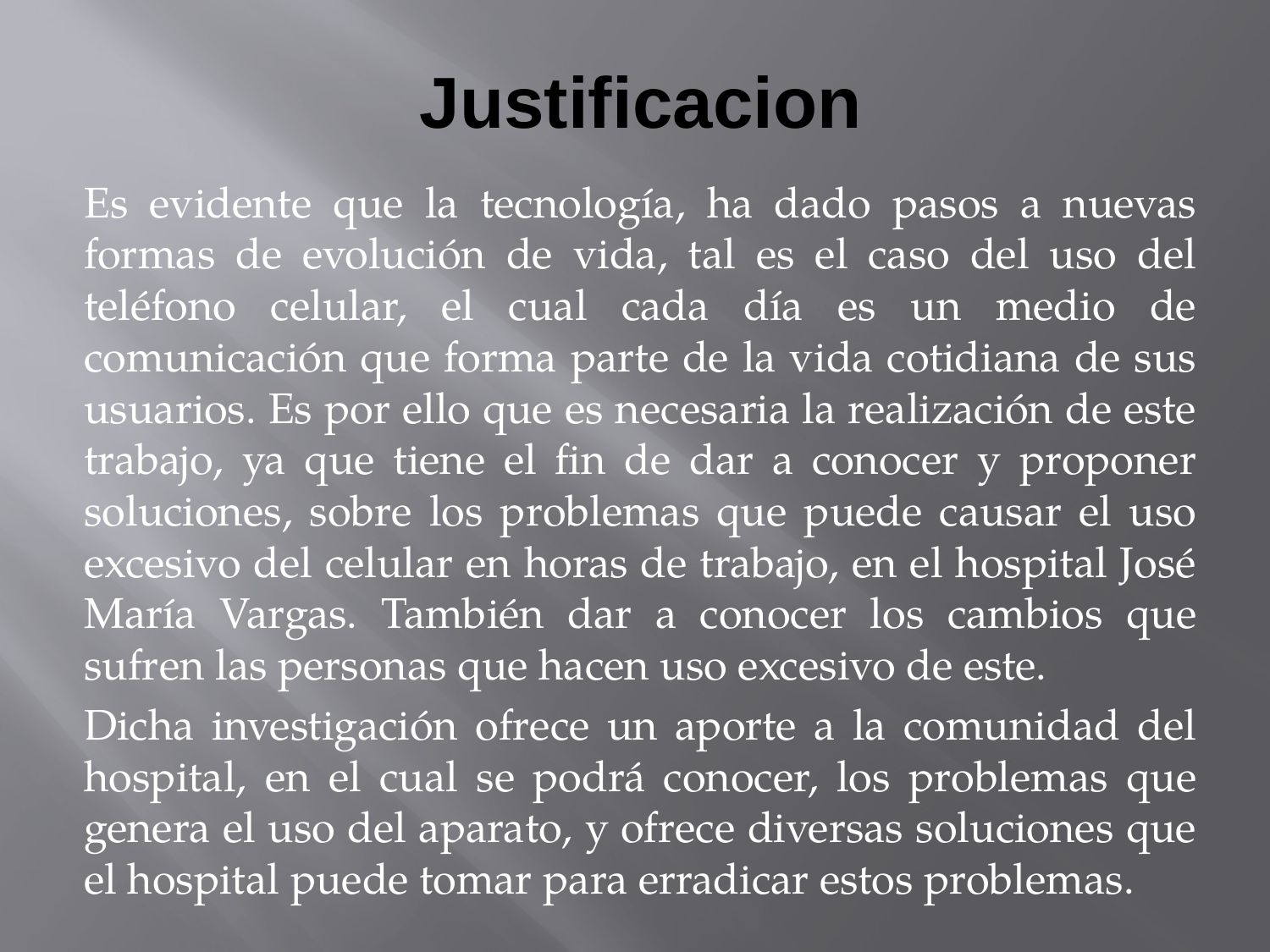

# Justificacion
	Es evidente que la tecnología, ha dado pasos a nuevas formas de evolución de vida, tal es el caso del uso del teléfono celular, el cual cada día es un medio de comunicación que forma parte de la vida cotidiana de sus usuarios. Es por ello que es necesaria la realización de este trabajo, ya que tiene el fin de dar a conocer y proponer soluciones, sobre los problemas que puede causar el uso excesivo del celular en horas de trabajo, en el hospital José María Vargas. También dar a conocer los cambios que sufren las personas que hacen uso excesivo de este.
	Dicha investigación ofrece un aporte a la comunidad del hospital, en el cual se podrá conocer, los problemas que genera el uso del aparato, y ofrece diversas soluciones que el hospital puede tomar para erradicar estos problemas.